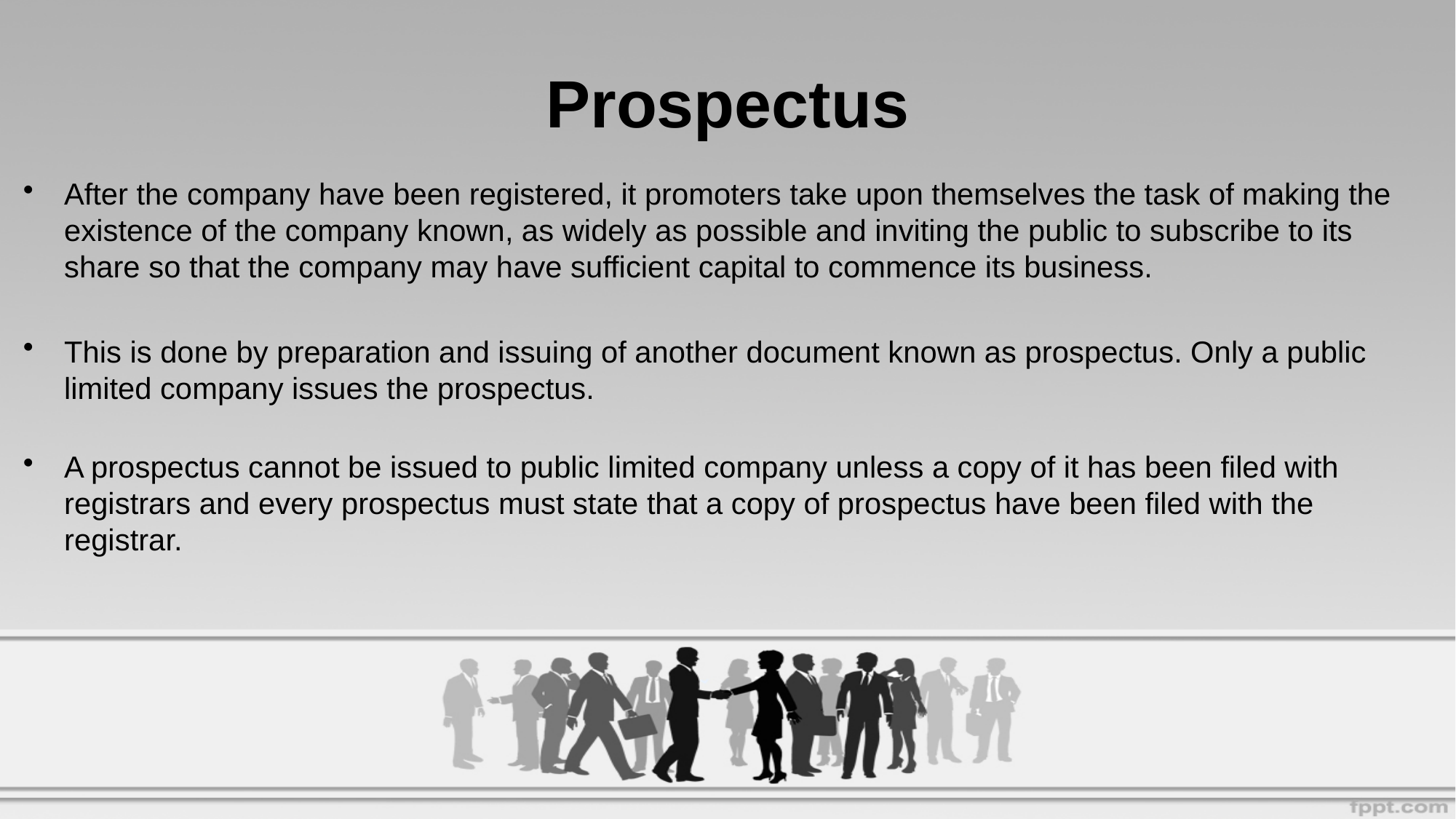

# Prospectus
After the company have been registered, it promoters take upon themselves the task of making the existence of the company known, as widely as possible and inviting the public to subscribe to its share so that the company may have sufficient capital to commence its business.

This is done by preparation and issuing of another document known as prospectus. Only a public limited company issues the prospectus.
A prospectus cannot be issued to public limited company unless a copy of it has been filed with registrars and every prospectus must state that a copy of prospectus have been filed with the registrar.